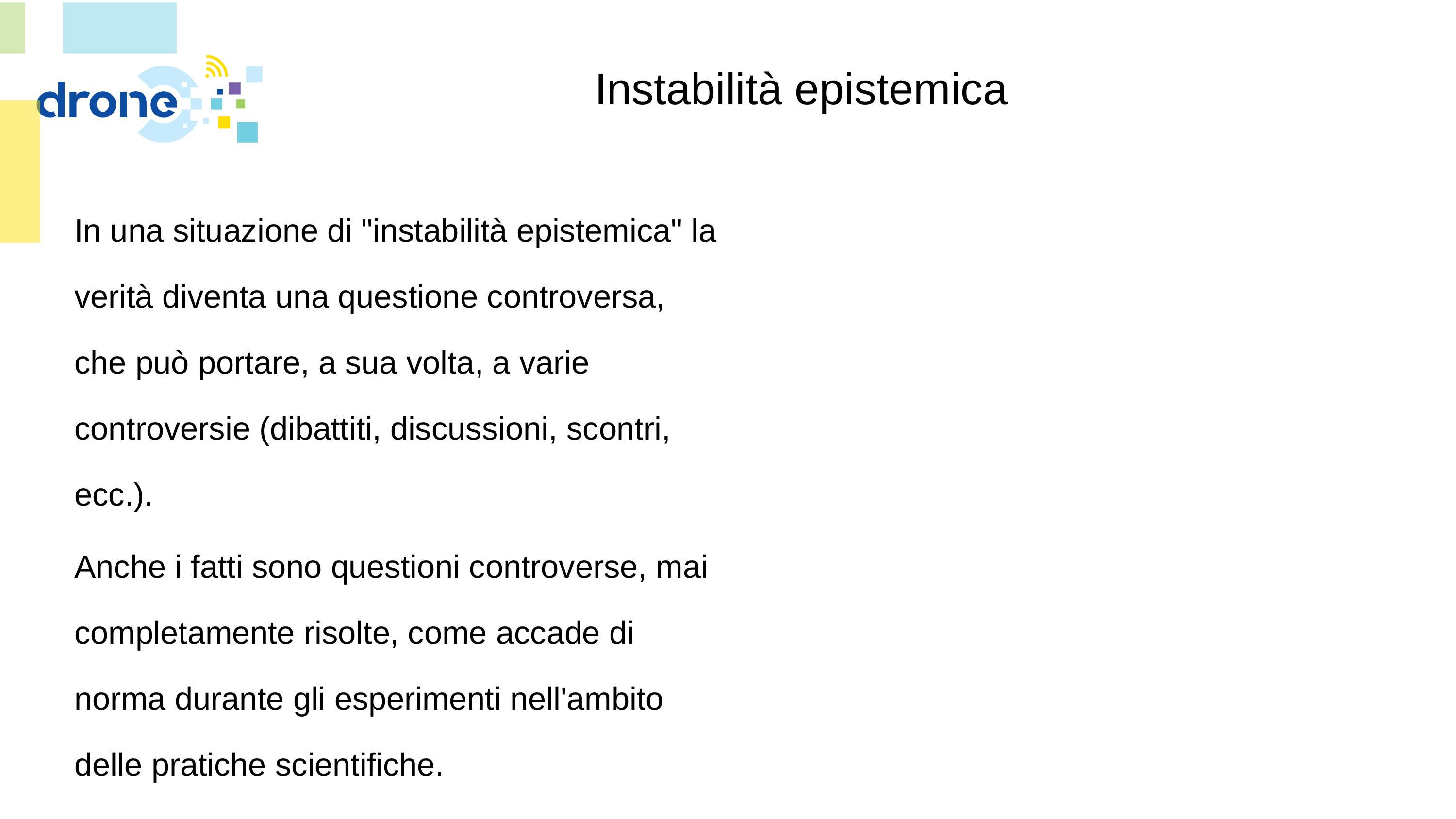

# Instabilità epistemica

In una situazione di "instabilità epistemica" la verità diventa una questione controversa, che può portare, a sua volta, a varie controversie (dibattiti, discussioni, scontri, ecc.).
Anche i fatti sono questioni controverse, mai completamente risolte, come accade di norma durante gli esperimenti nell'ambito delle pratiche scientifiche.